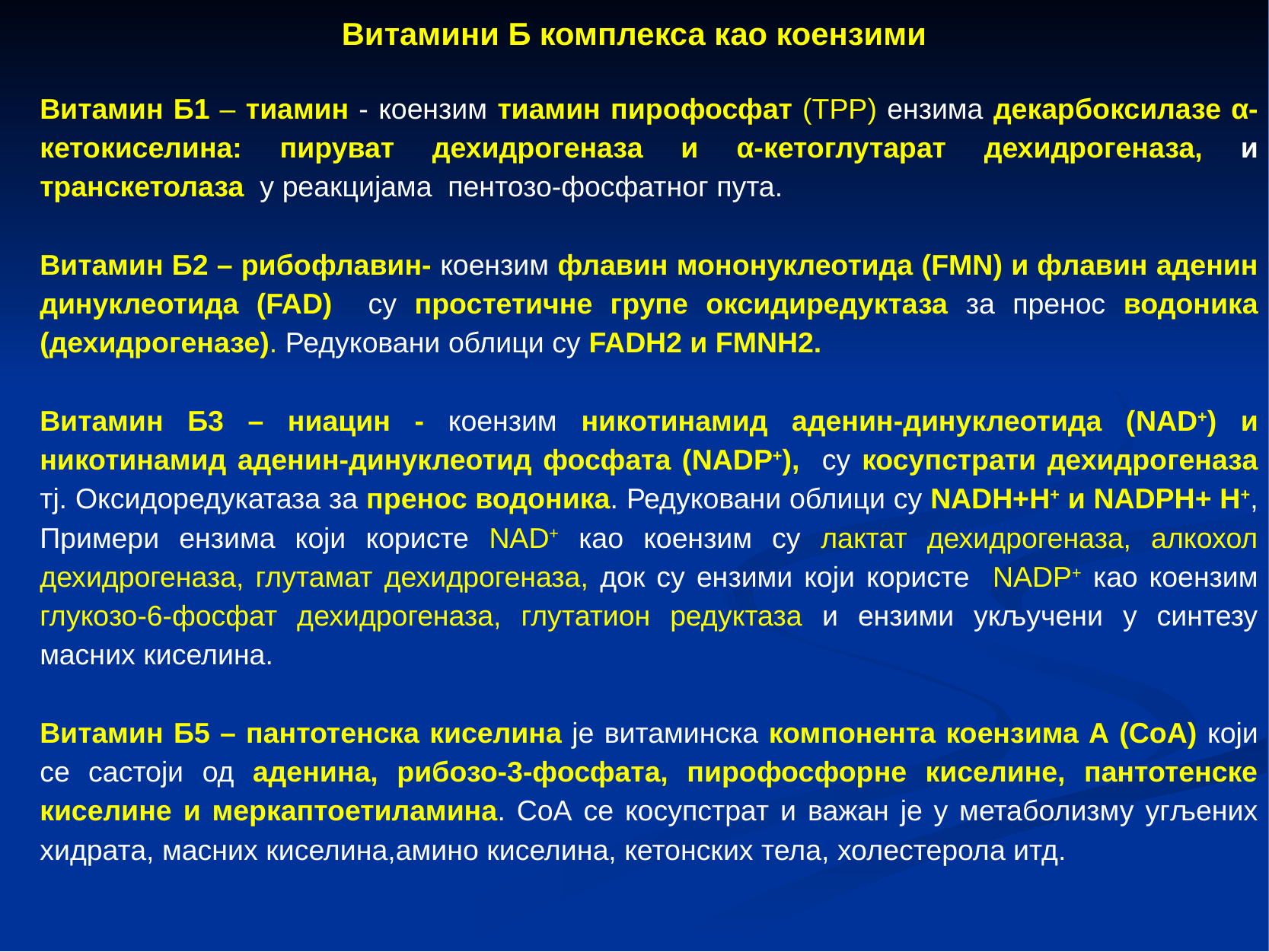

Витамини Б комплекса као коензими
Витамин Б1 – тиамин - коензим тиамин пирофосфат (ТРР) ензима декарбоксилазе α-кетокиселина: пируват дехидрогеназа и α-кетоглутарат дехидрогеназа, и транскетолаза  у реакцијама  пентозо-фосфатног пута.

Витамин Б2 – рибофлавин- коензим флавин мононуклеотида (FMN) и флавин аденин динуклеотида (FAD)  су простетичне групе оксидиредуктаза за пренос водоника (дехидрогеназе). Редуковани облици су FADH2 и FMNH2.

Витамин Б3 – ниацин - коензим никотинамид аденин-динуклеотида (NAD+) и никотинамид аденин-динуклеотид фосфата (NADP+),  су косупстрати дехидрогеназа тј. Оксидоредукатаза за пренос водоника. Редуковани облици су NADН+Н+ и NADPН+ Н+, Примери ензима који користе NAD+ као коензим су лактат дехидрогеназа, алкохол дехидрогеназа, глутамат дехидрогеназа, док су ензими који користе  NADP+ као коензим глукозо-6-фосфат дехидрогеназа, глутатион редуктаза и ензими укључени у синтезу масних киселина.

Витамин Б5 – пантотенска киселина је витаминска компонента коензима А (СоА) који се састоји од аденина, рибозо-3-фосфата, пирофосфорне киселине, пантотенске киселине и меркаптоетиламина. СоА се косупстрат и важан је у метаболизму угљених хидрата, масних киселина,амино киселина, кетонских тела, холестерола итд.